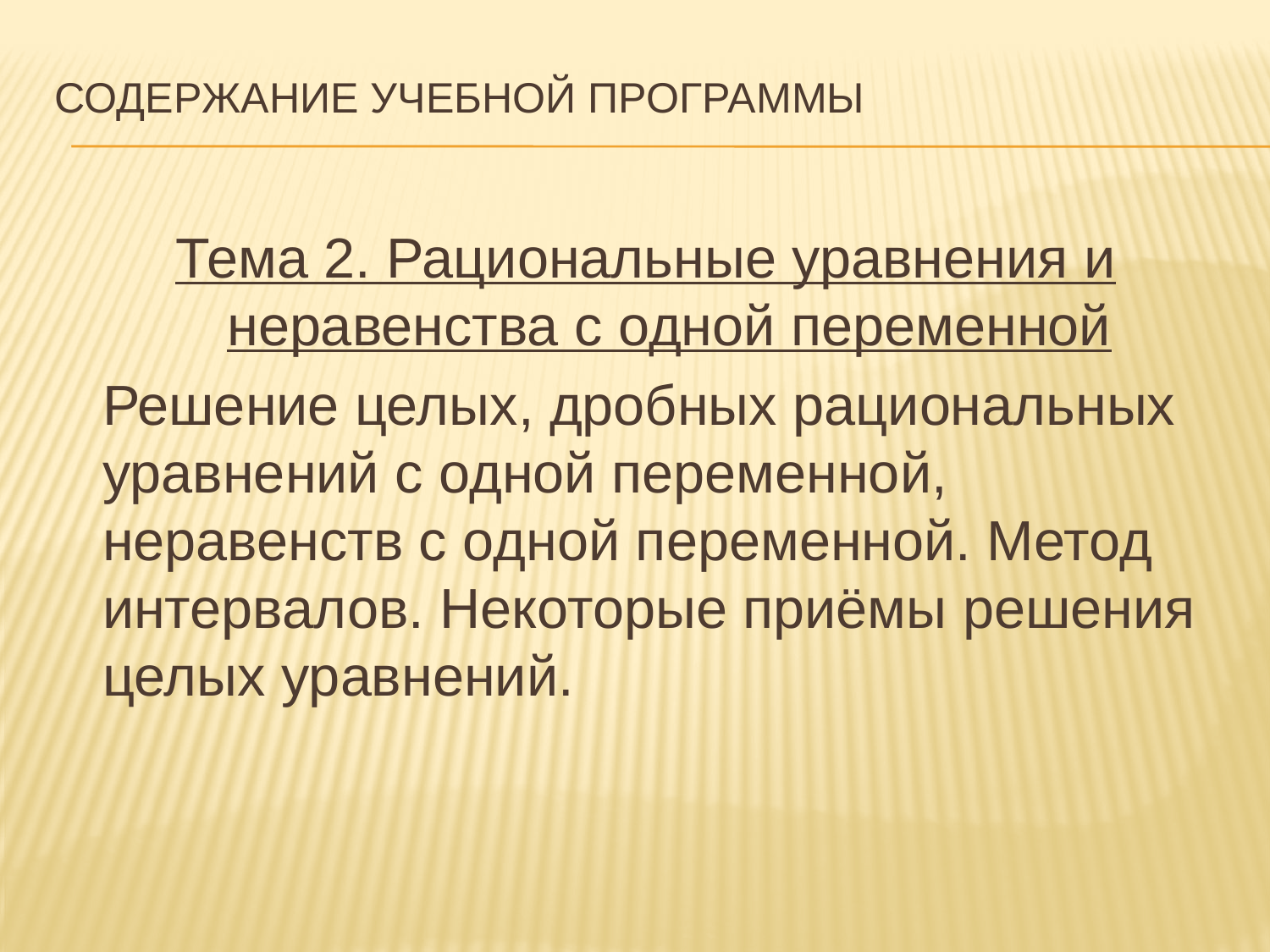

# Содержание учебной программы
Тема 2. Рациональные уравнения и неравенства с одной переменной
	Решение целых, дробных рациональных уравнений с одной переменной, неравенств с одной переменной. Метод интервалов. Некоторые приёмы решения целых уравнений.